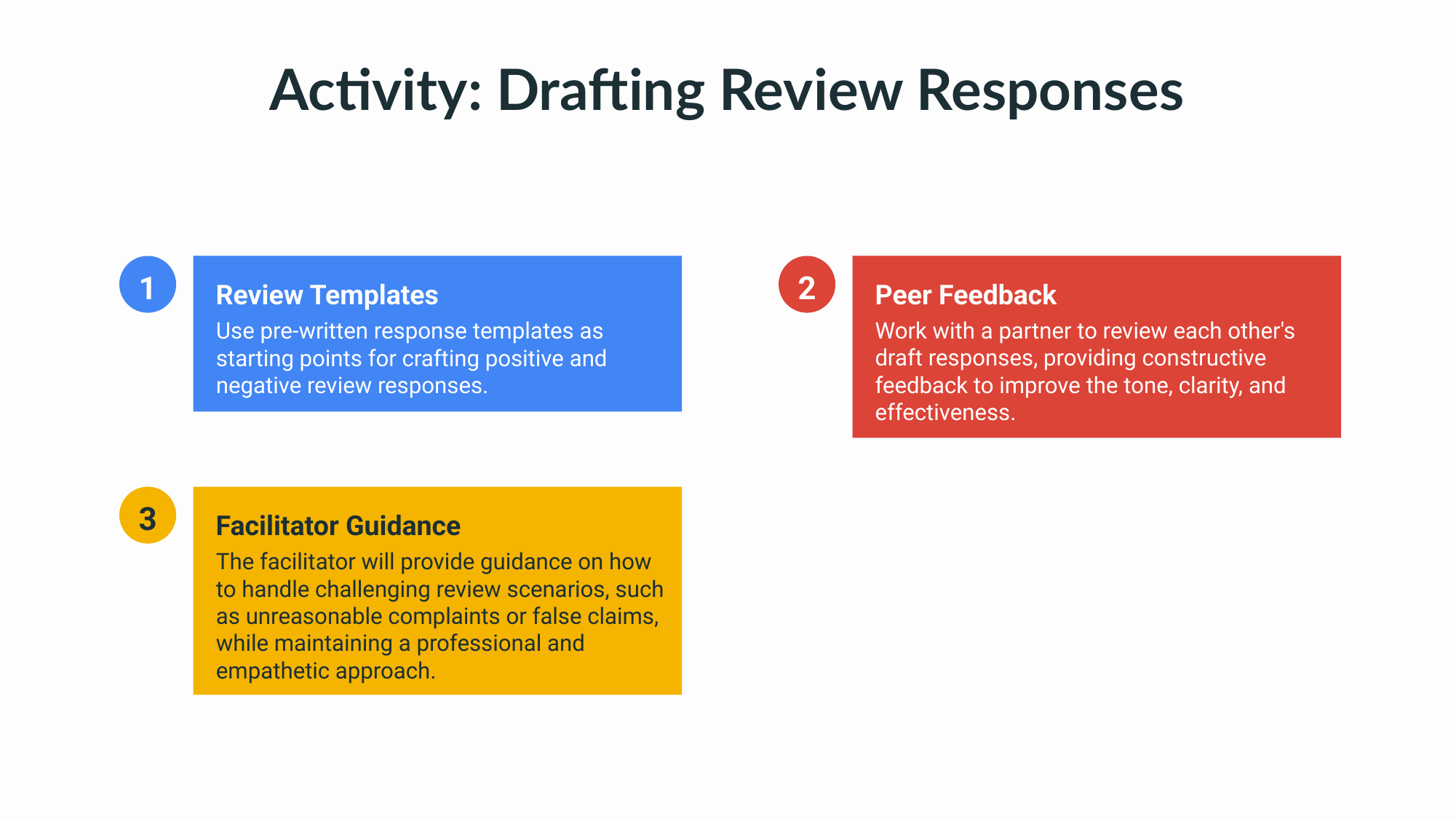

Activity: Drafting Review Responses

1
2
Review Templates
Peer Feedback
Use pre-written response templates as starting points for crafting positive and negative review responses.
Work with a partner to review each other's draft responses, providing constructive feedback to improve the tone, clarity, and effectiveness.

3
Facilitator Guidance
The facilitator will provide guidance on how to handle challenging review scenarios, such as unreasonable complaints or false claims, while maintaining a professional and empathetic approach.